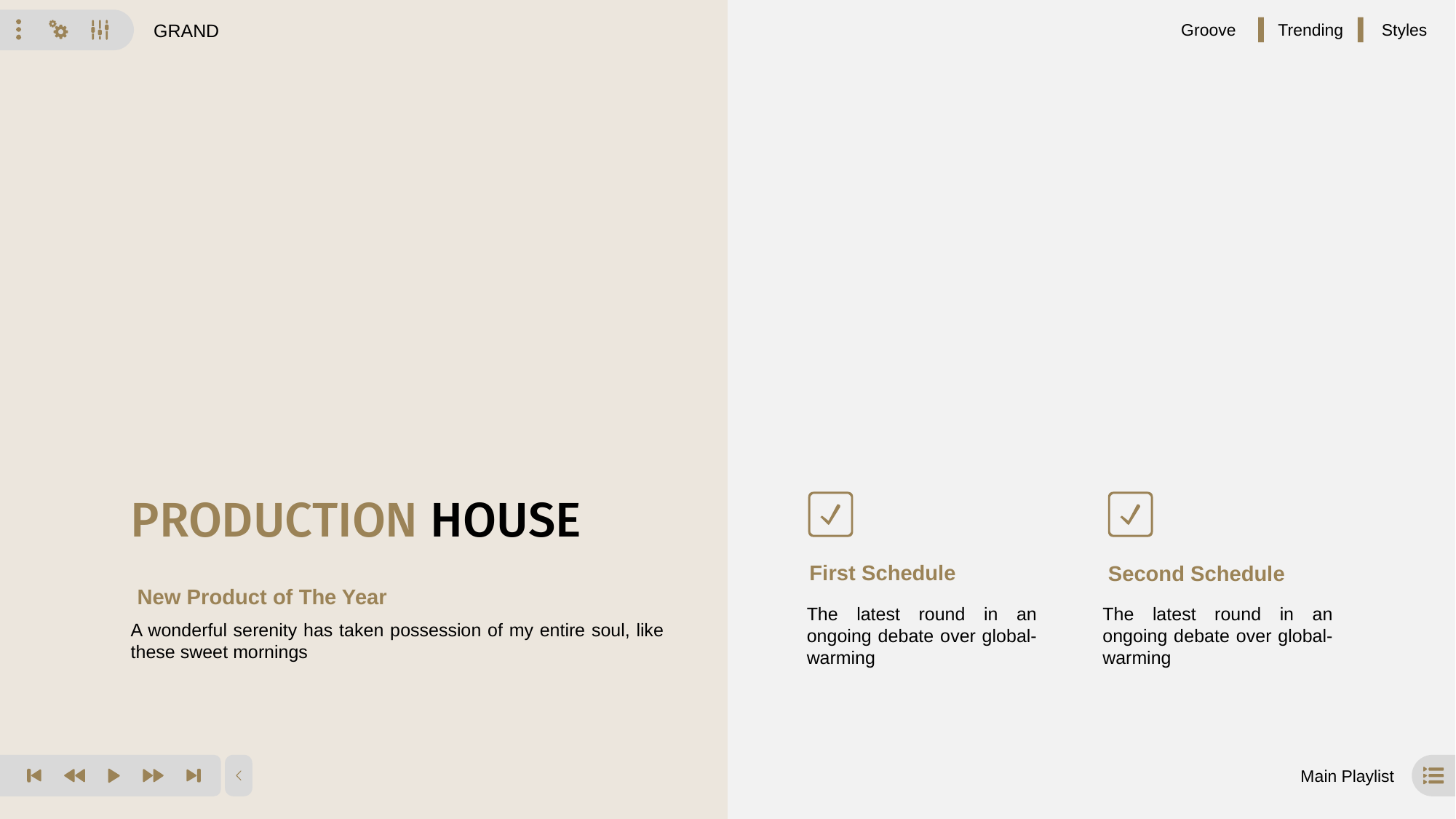

GRAND
Groove
Trending
Styles

PRODUCTION HOUSE

First Schedule
Second Schedule
New Product of The Year
The latest round in an ongoing debate over global-warming
The latest round in an ongoing debate over global-warming
A wonderful serenity has taken possession of my entire soul, like these sweet mornings

Main Playlist